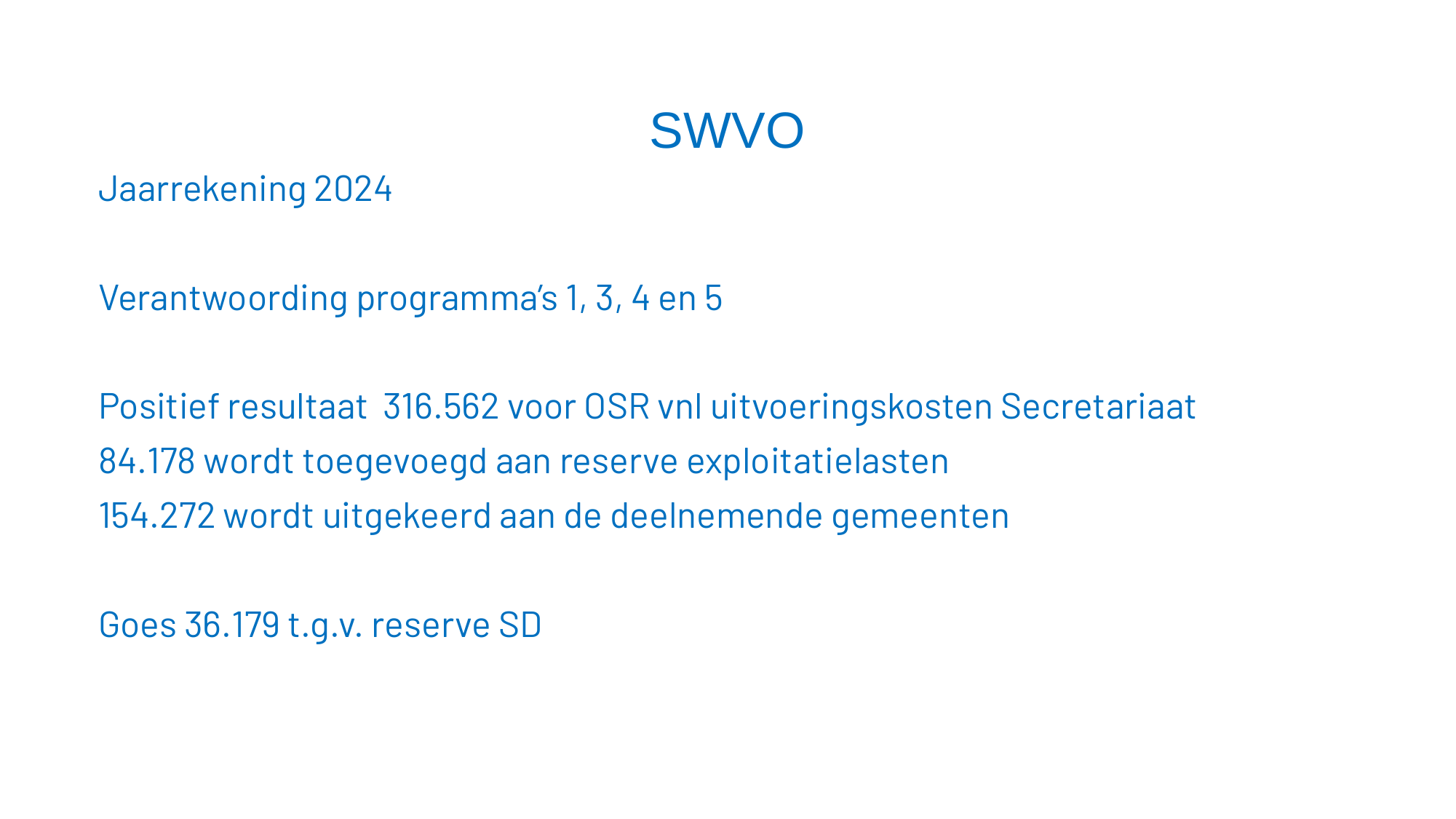

# SWVO
Jaarrekening 2024

Verantwoording programma’s 1, 3, 4 en 5

Positief resultaat  316.562 voor OSR vnl uitvoeringskosten Secretariaat
84.178 wordt toegevoegd aan reserve exploitatielasten
154.272 wordt uitgekeerd aan de deelnemende gemeenten

Goes 36.179 t.g.v. reserve SD